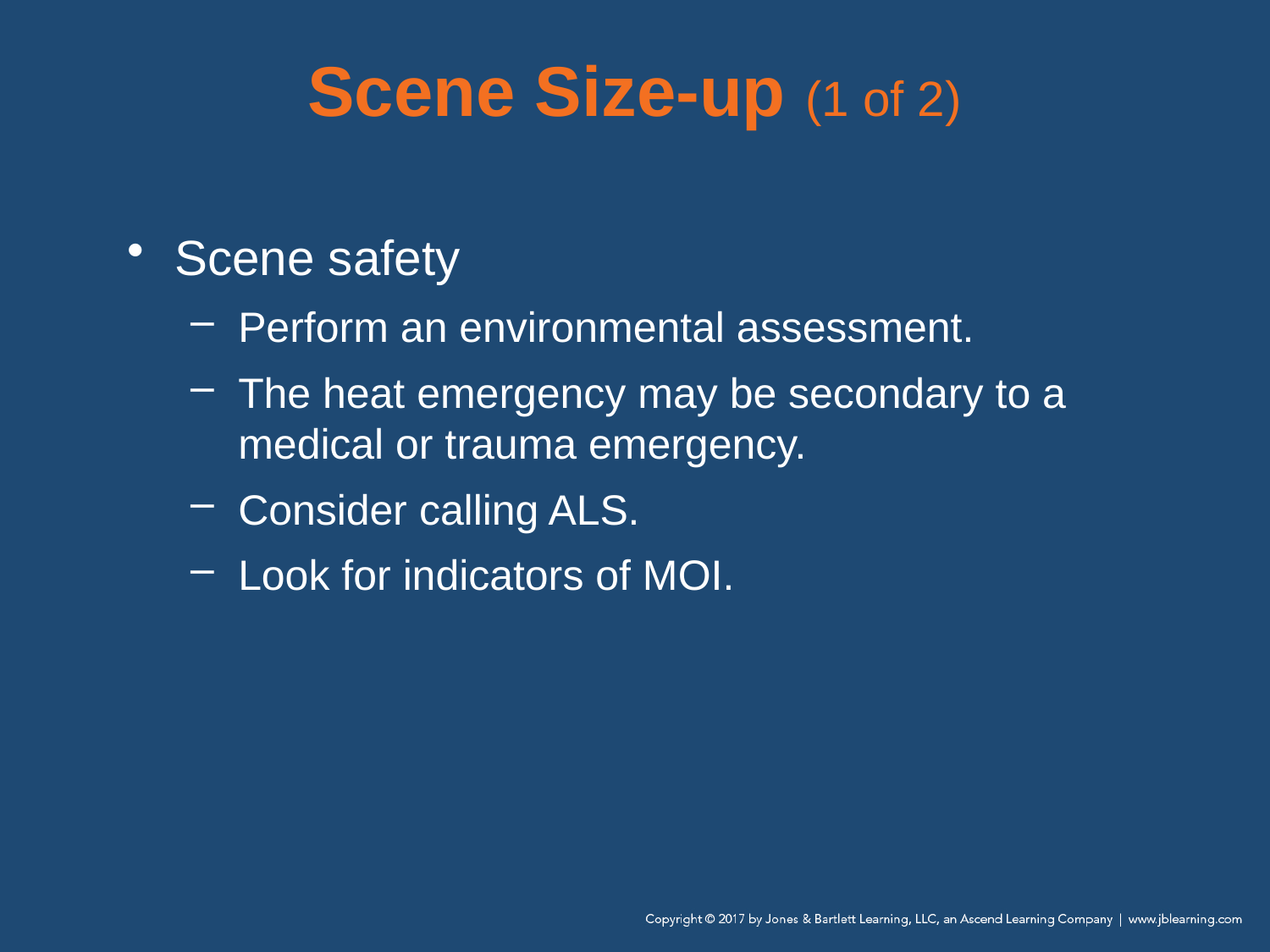

# Scene Size-up (1 of 2)
Scene safety
Perform an environmental assessment.
The heat emergency may be secondary to a medical or trauma emergency.
Consider calling ALS.
Look for indicators of MOI.